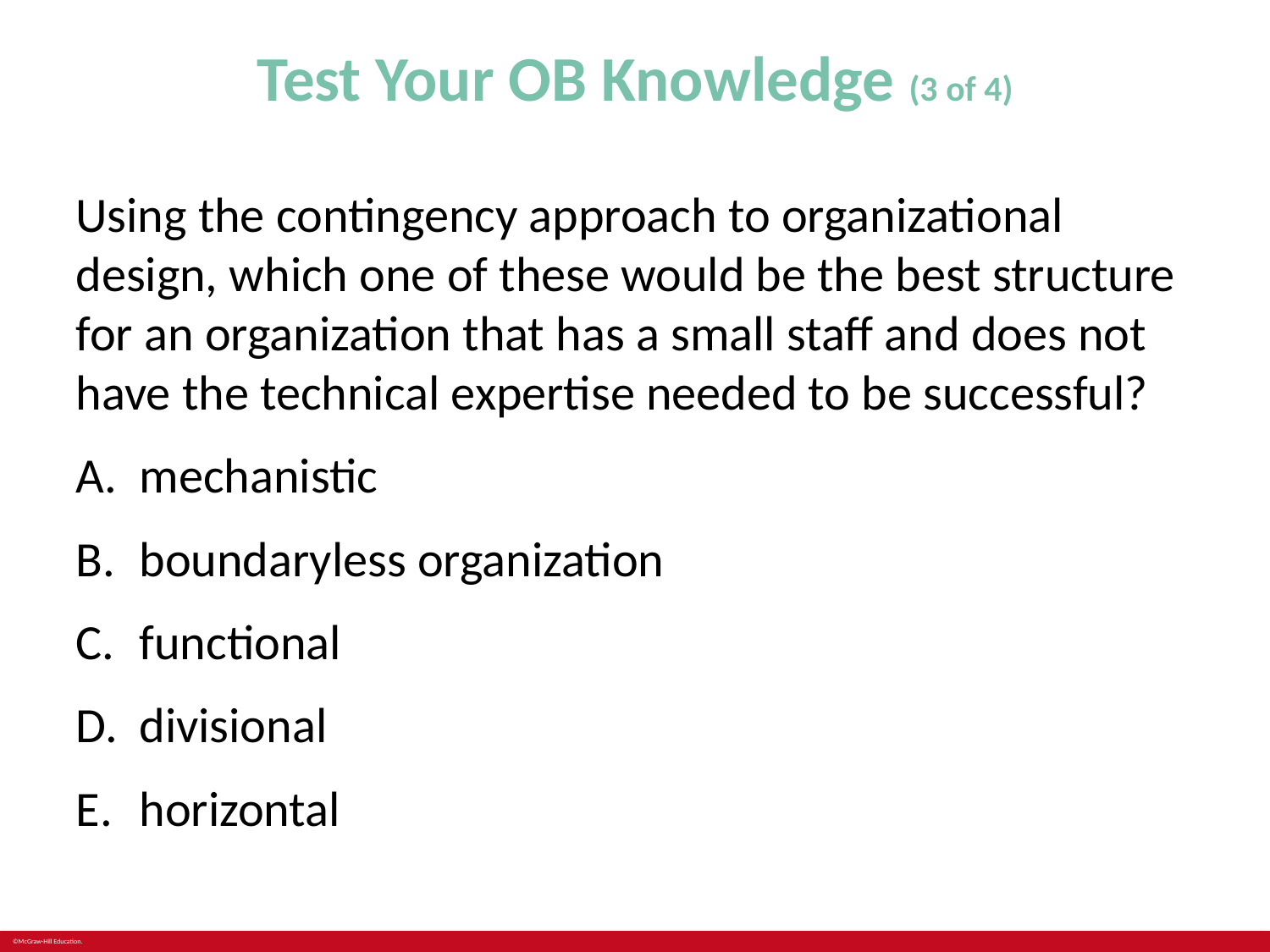

# Test Your OB Knowledge (3 of 4)
Using the contingency approach to organizational design, which one of these would be the best structure for an organization that has a small staff and does not have the technical expertise needed to be successful?
mechanistic
boundaryless organization
functional
divisional
horizontal